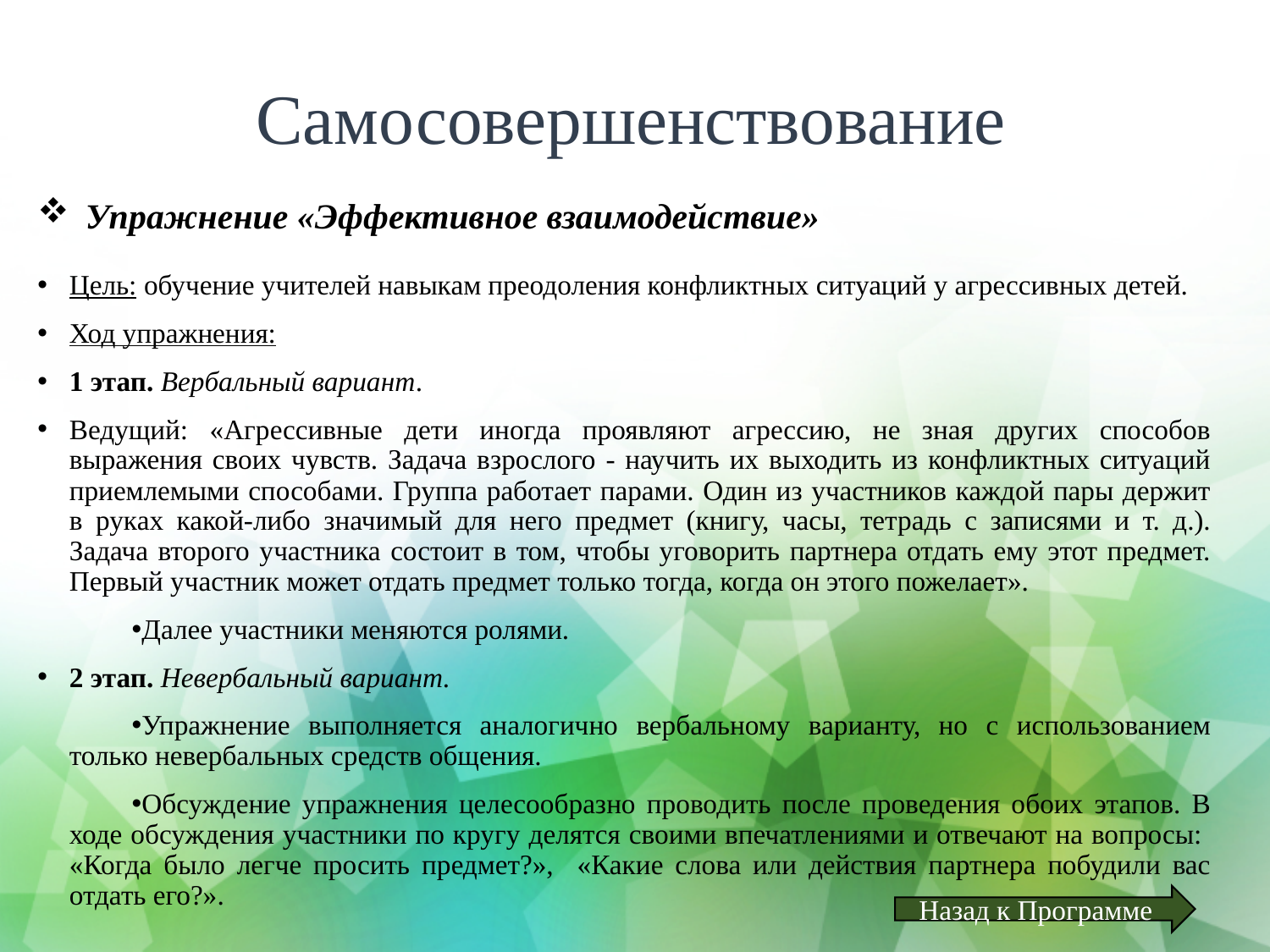

# Самосовершенствование
Упражнение «Эффективное взаимодействие»
Цель: обучение учителей навыкам преодоления конфликтных ситуаций у агрессивных детей.
Ход упражнения:
1 этап. Вербальный вариант.
Ведущий: «Агрессивные дети иногда проявляют агрессию, не зная других способов выражения своих чувств. Задача взрослого - научить их выходить из конфликтных ситуаций приемлемыми способами. Группа работает парами. Один из участников каждой пары держит в руках какой-либо значимый для него предмет (книгу, часы, тетрадь с записями и т. д.). Задача второго участника состоит в том, чтобы уговорить партнера отдать ему этот предмет. Первый участник может отдать предмет только тогда, когда он этого пожелает».
Далее участники меняются ролями.
2 этап. Невербальный вариант.
Упражнение выполняется аналогично вербальному варианту, но с использованием только невербальных средств общения.
Обсуждение упражнения целесообразно проводить после проведения обоих этапов. В ходе обсуждения участники по кругу делятся своими впечатлениями и отвечают на вопросы:  «Когда было легче просить предмет?»,  «Какие слова или действия партнера побудили вас отдать его?».
Назад к Программе